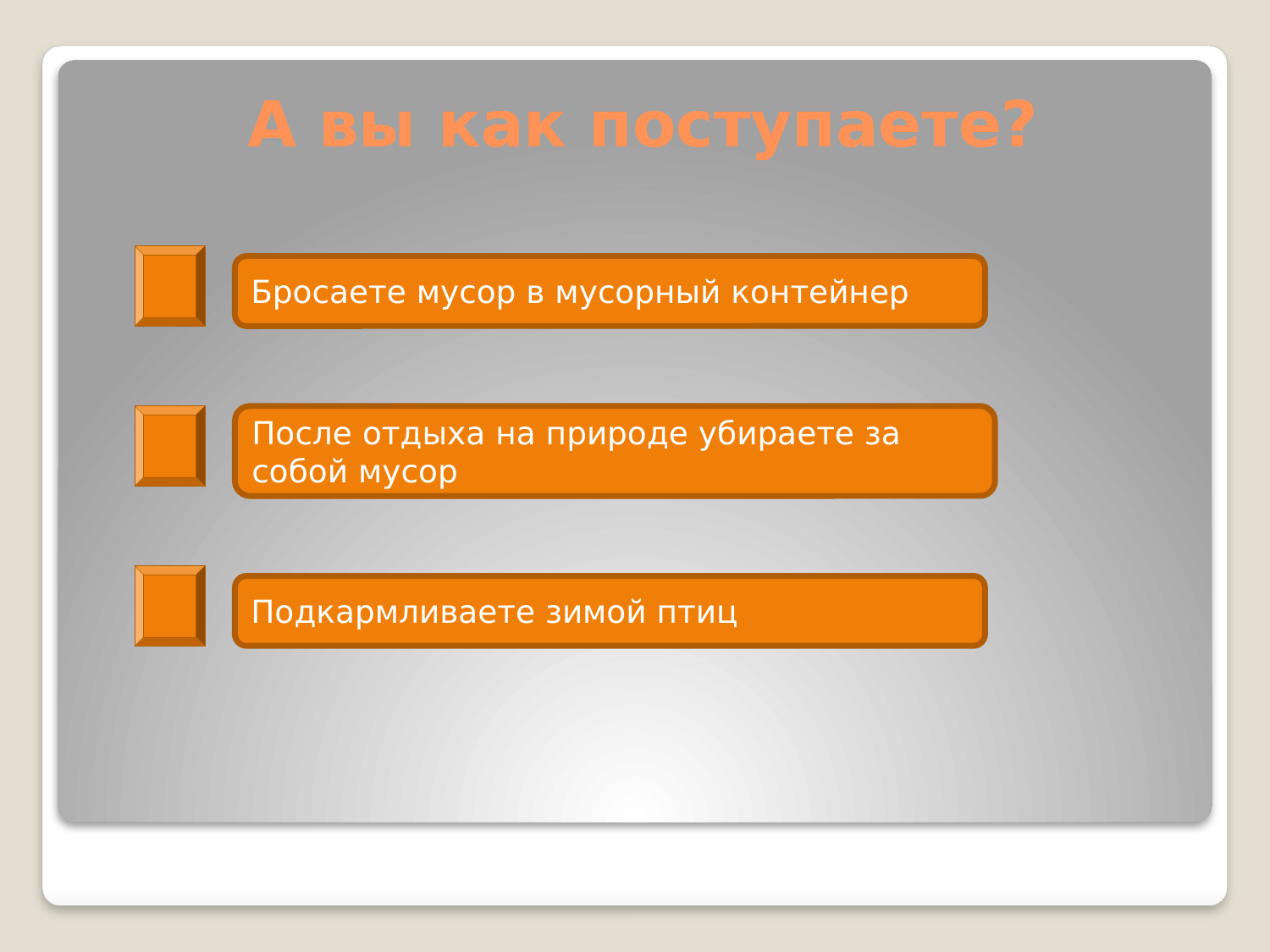

# А вы как поступаете?

Бросаете мусор в мусорный контейнер

После отдыха на природе убираете за собой мусор

Подкармливаете зимой птиц